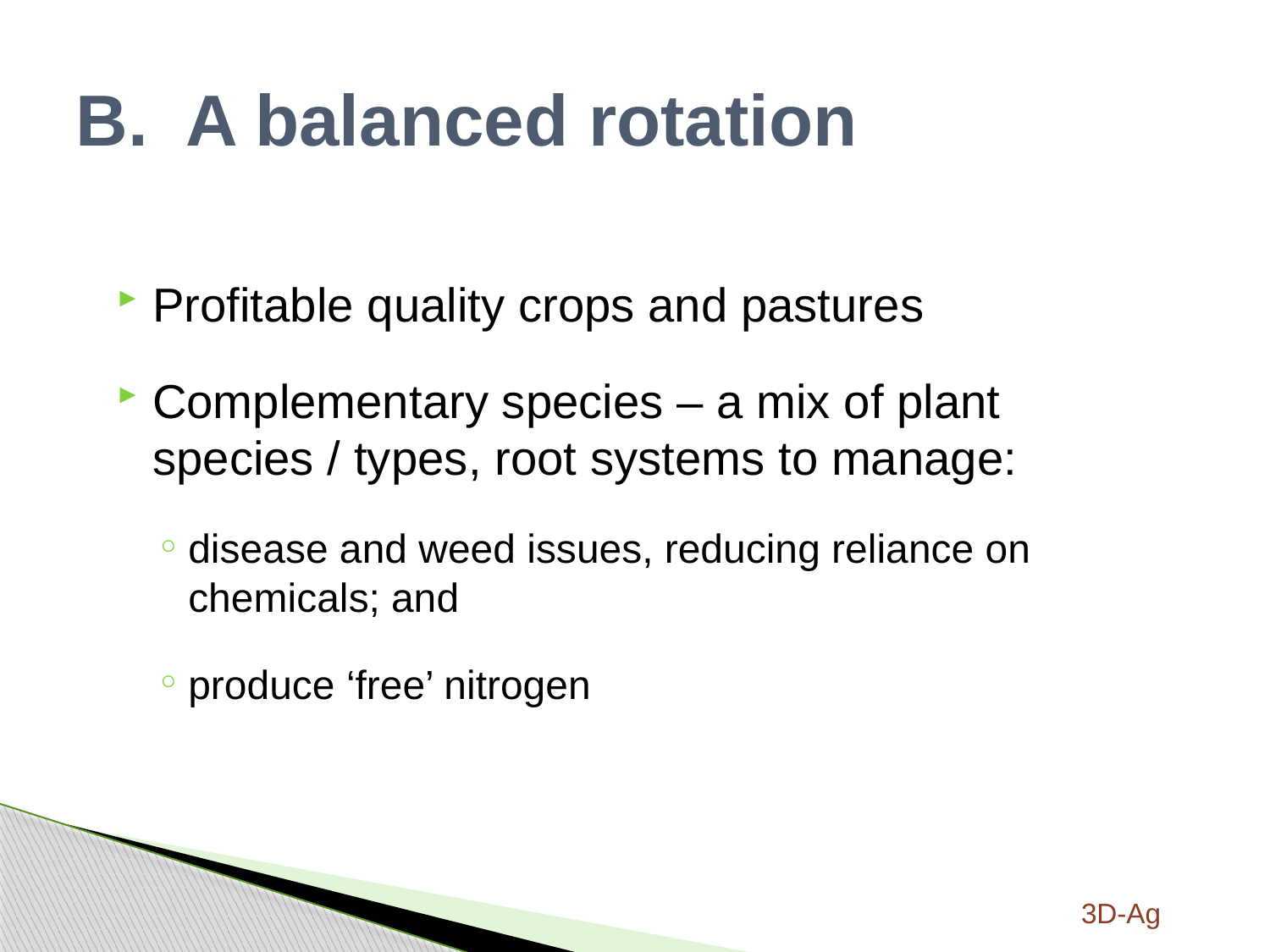

# B.  A balanced rotation
Profitable quality crops and pastures

Complementary species – a mix of plant species / types, root systems to manage:

disease and weed issues, reducing reliance on chemicals; and

produce ‘free’ nitrogen

3D-Ag